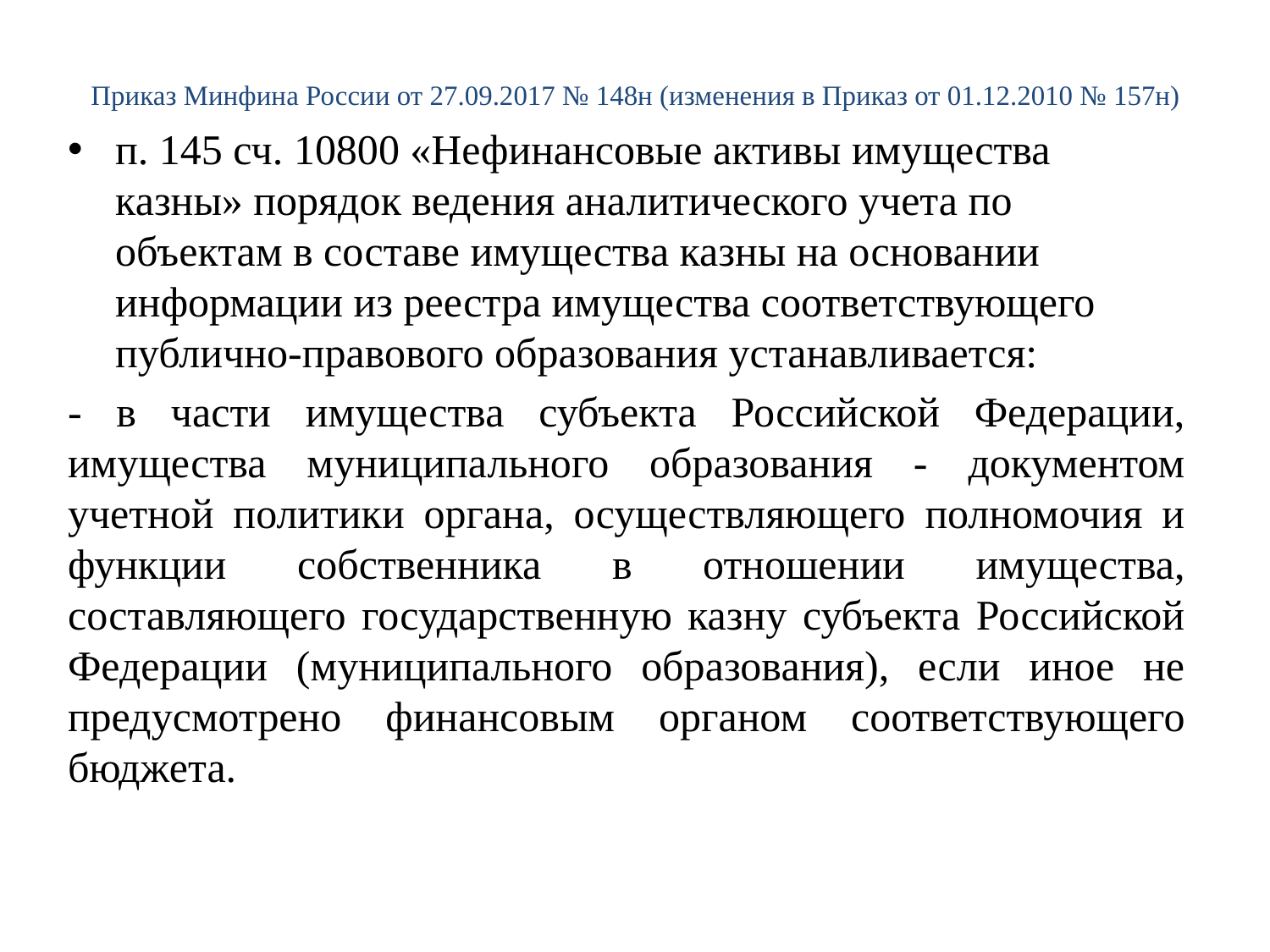

# Приказ Минфина России от 27.09.2017 № 148н (изменения в Приказ от 01.12.2010 № 157н)
п. 145 сч. 10800 «Нефинансовые активы имущества казны» порядок ведения аналитического учета по объектам в составе имущества казны на основании информации из реестра имущества соответствующего публично-правового образования устанавливается:
- в части имущества субъекта Российской Федерации, имущества муниципального образования - документом учетной политики органа, осуществляющего полномочия и функции собственника в отношении имущества, составляющего государственную казну субъекта Российской Федерации (муниципального образования), если иное не предусмотрено финансовым органом соответствующего бюджета.